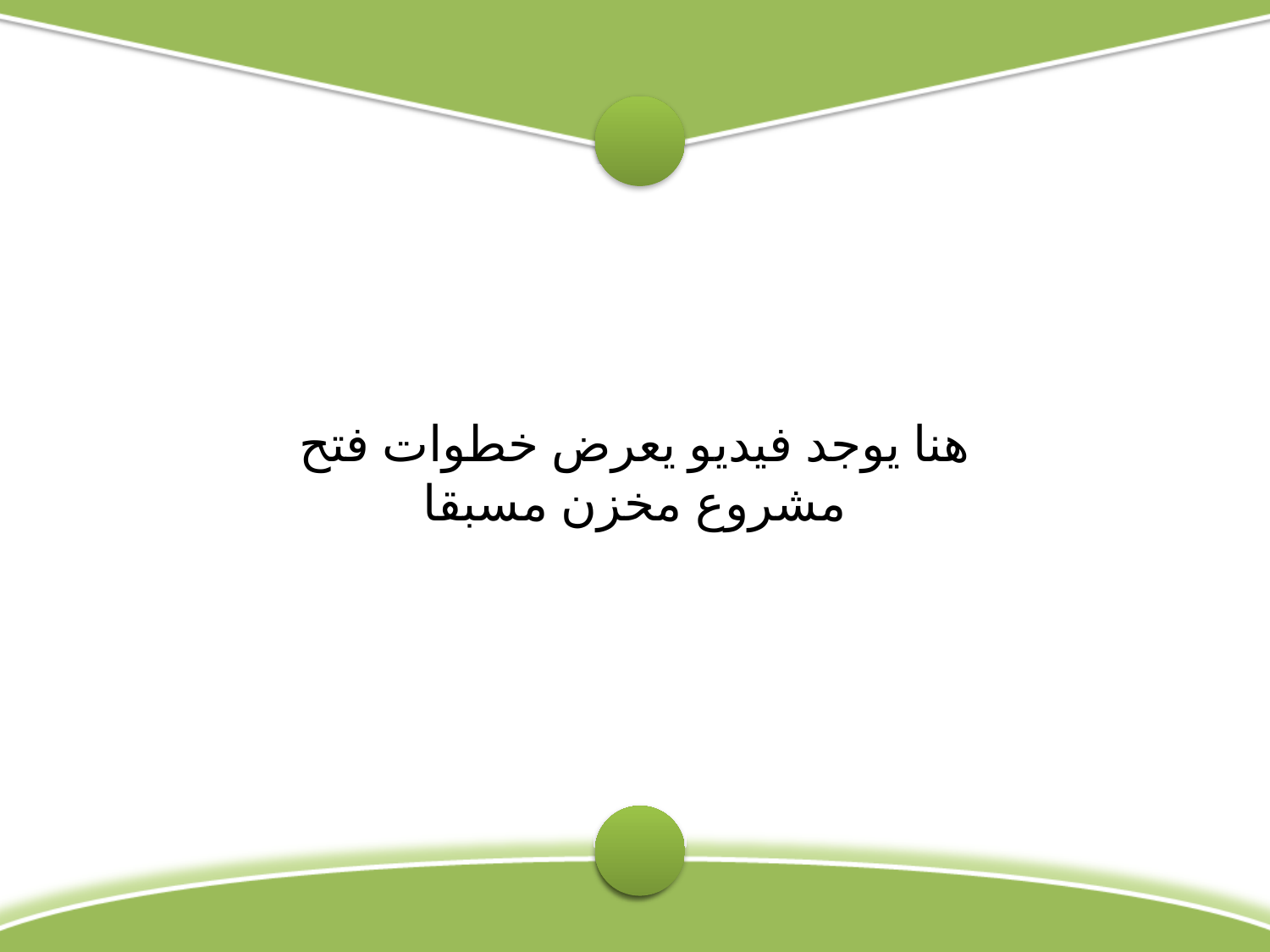

هنا يوجد فيديو يعرض خطوات فتح مشروع مخزن مسبقا